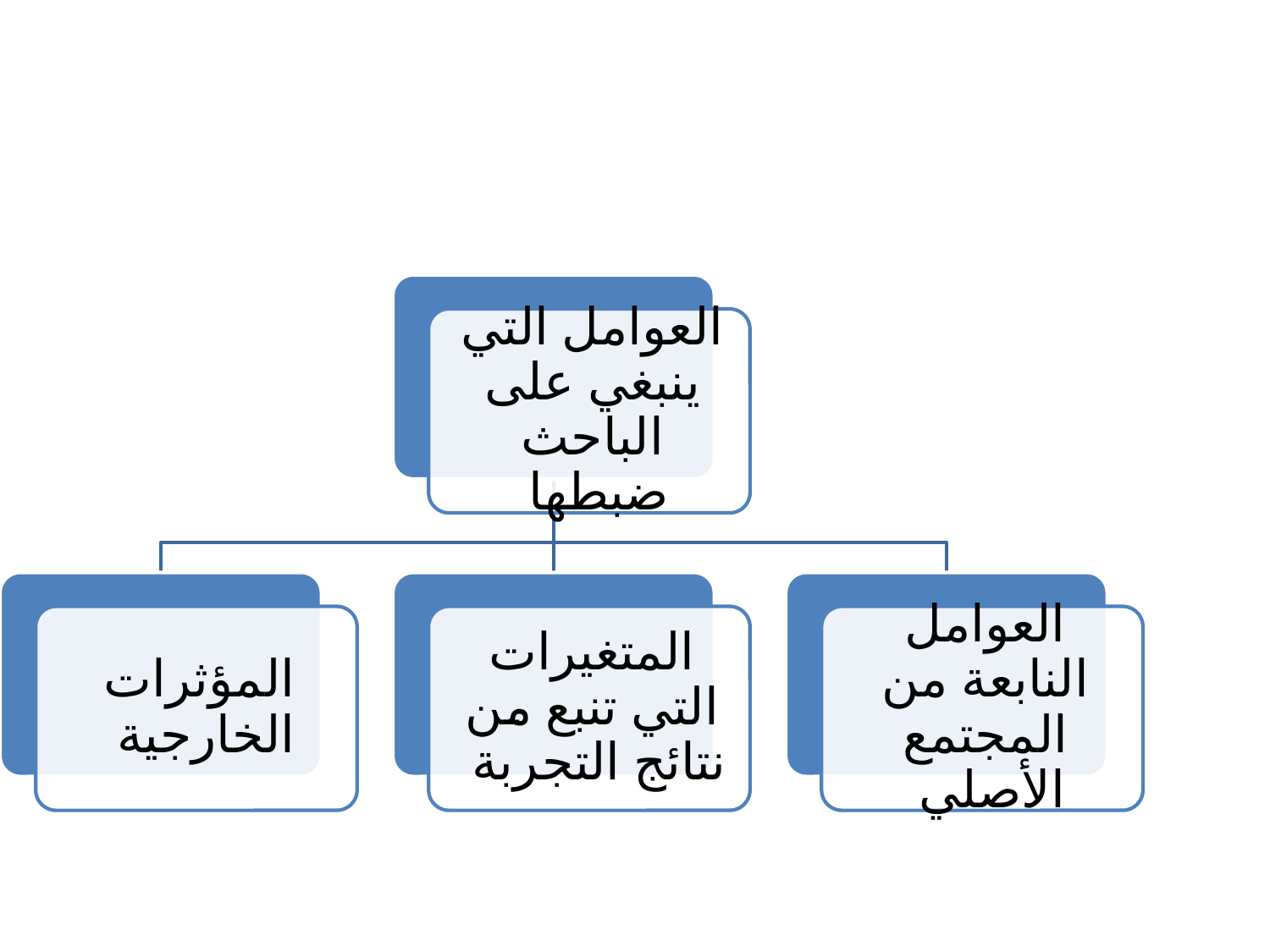

العوامل التي ينبغي على الباحث ضبطها
المؤثرات الخارجية
المتغيرات التي تنبع من نتائج التجربة
العوامل النابعة من المجتمع الأصلي